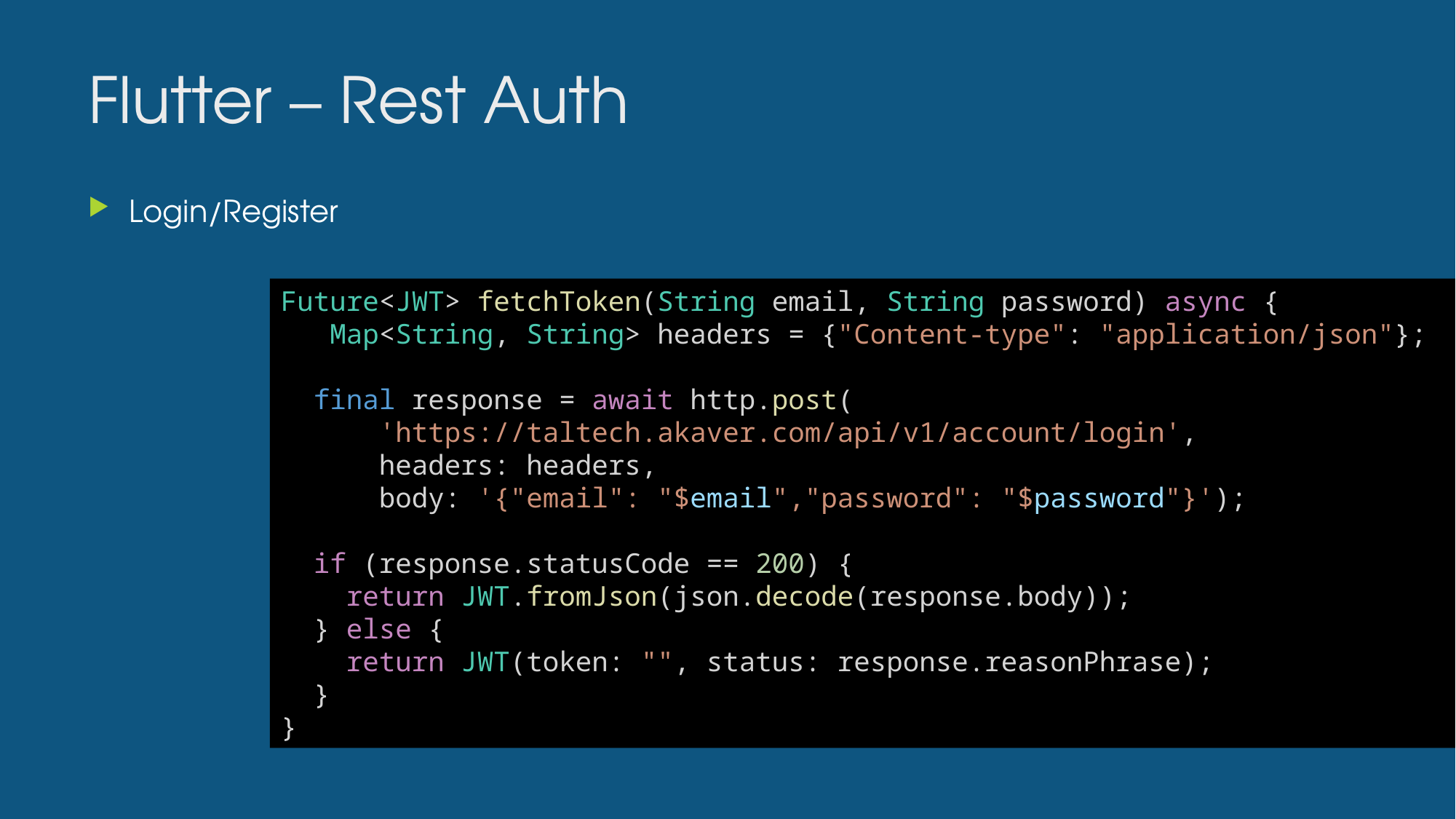

11
# Flutter – Rest Auth
Login/Register
Future<JWT> fetchToken(String email, String password) async {
   Map<String, String> headers = {"Content-type": "application/json"};
  final response = await http.post(
      'https://taltech.akaver.com/api/v1/account/login',
      headers: headers,
      body: '{"email": "$email","password": "$password"}');
  if (response.statusCode == 200) {
    return JWT.fromJson(json.decode(response.body));
  } else {
    return JWT(token: "", status: response.reasonPhrase);
  }
}